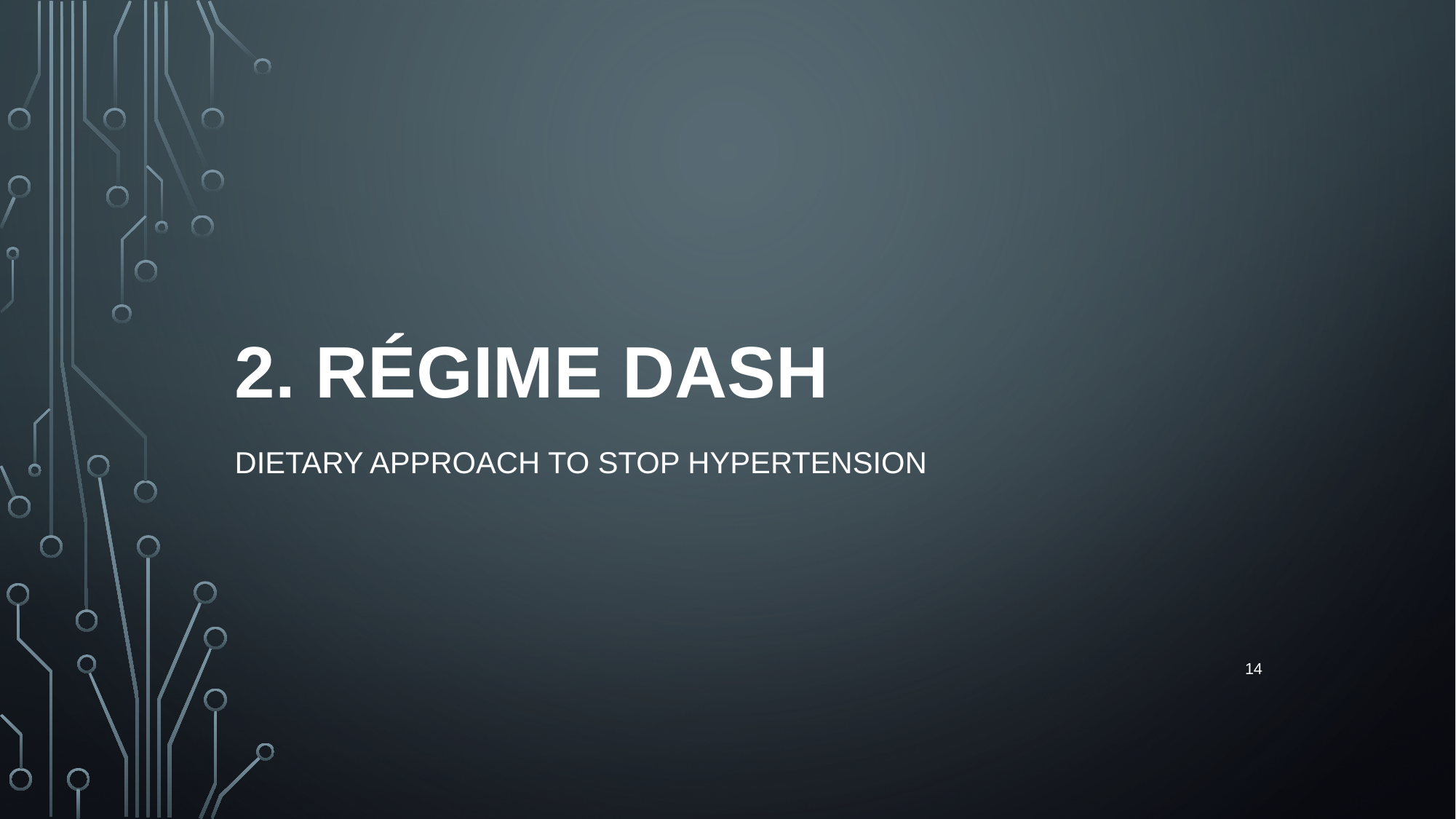

# 2. Régime DASH
Dietary approach to stop hypertension
14